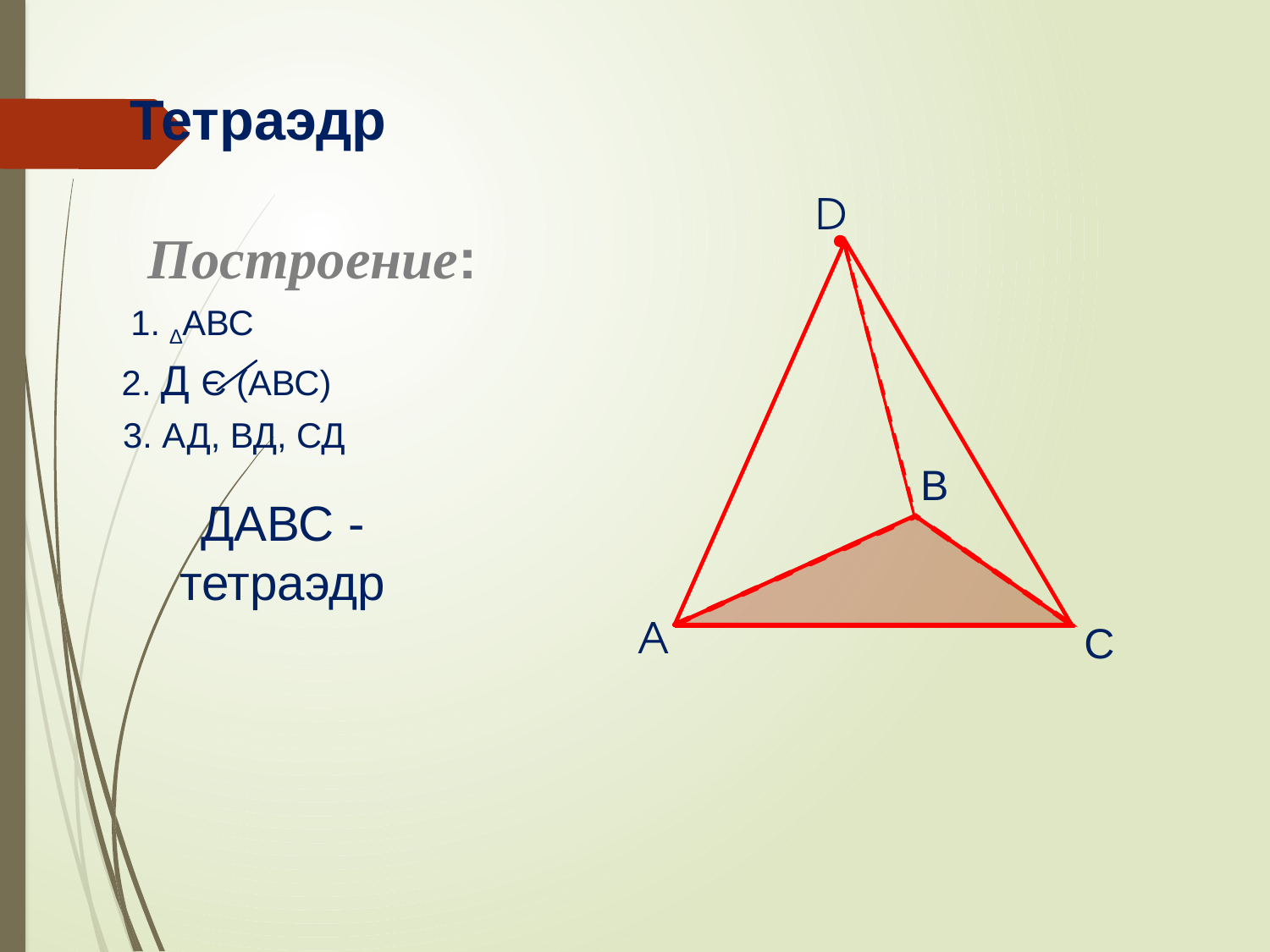

Тетраэдр
D
Построение:

1. ∆АВС
2. Д Є (АВС)
3. АД, ВД, СД
В
ДАВС - тетраэдр

A
С